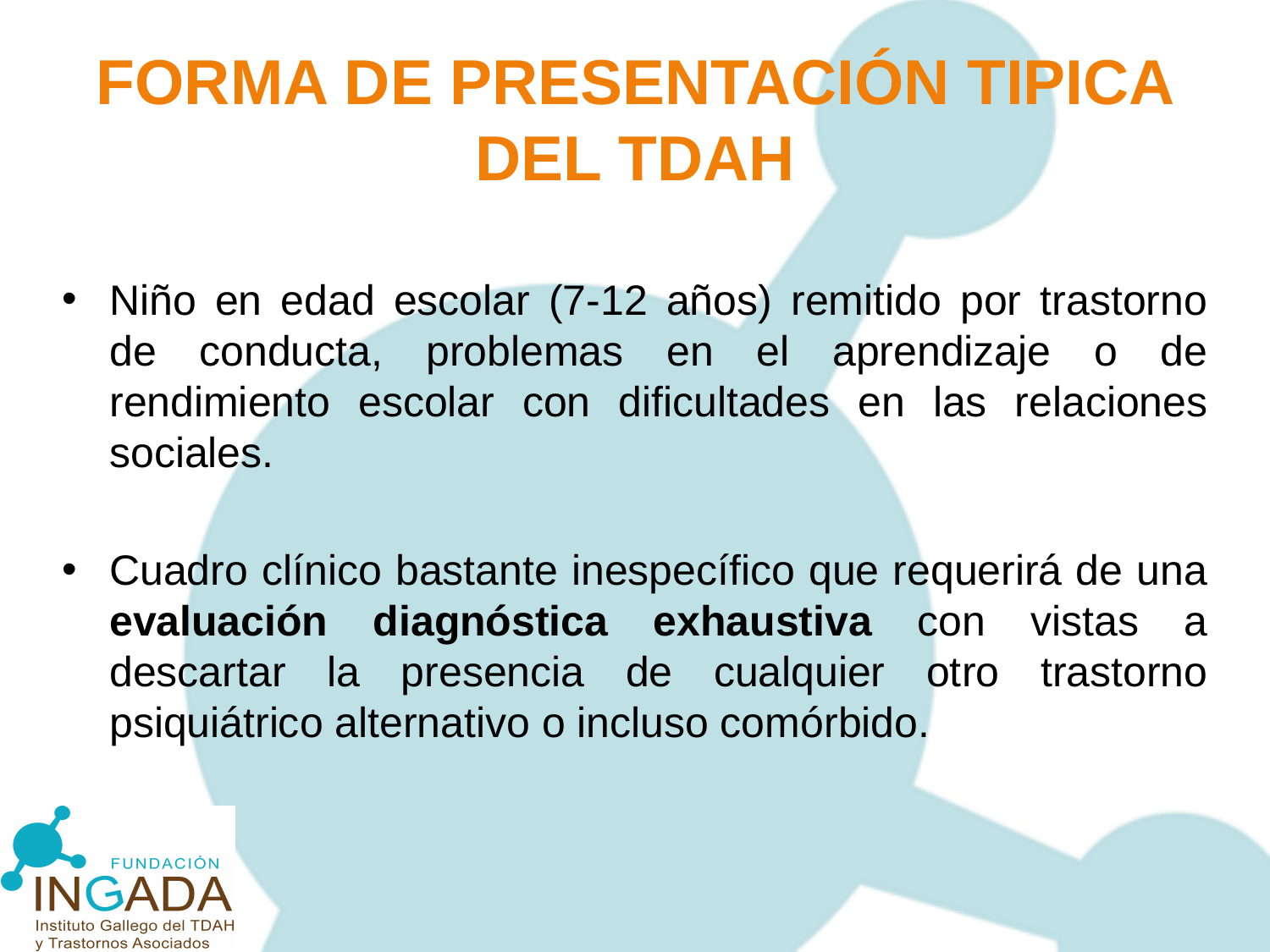

# FORMA DE PRESENTACIÓN TIPICA DEL TDAH
Niño en edad escolar (7-12 años) remitido por trastorno de conducta, problemas en el aprendizaje o de rendimiento escolar con dificultades en las relaciones sociales.

Cuadro clínico bastante inespecífico que requerirá de una evaluación diagnóstica exhaustiva con vistas a descartar la presencia de cualquier otro trastorno psiquiátrico alternativo o incluso comórbido.